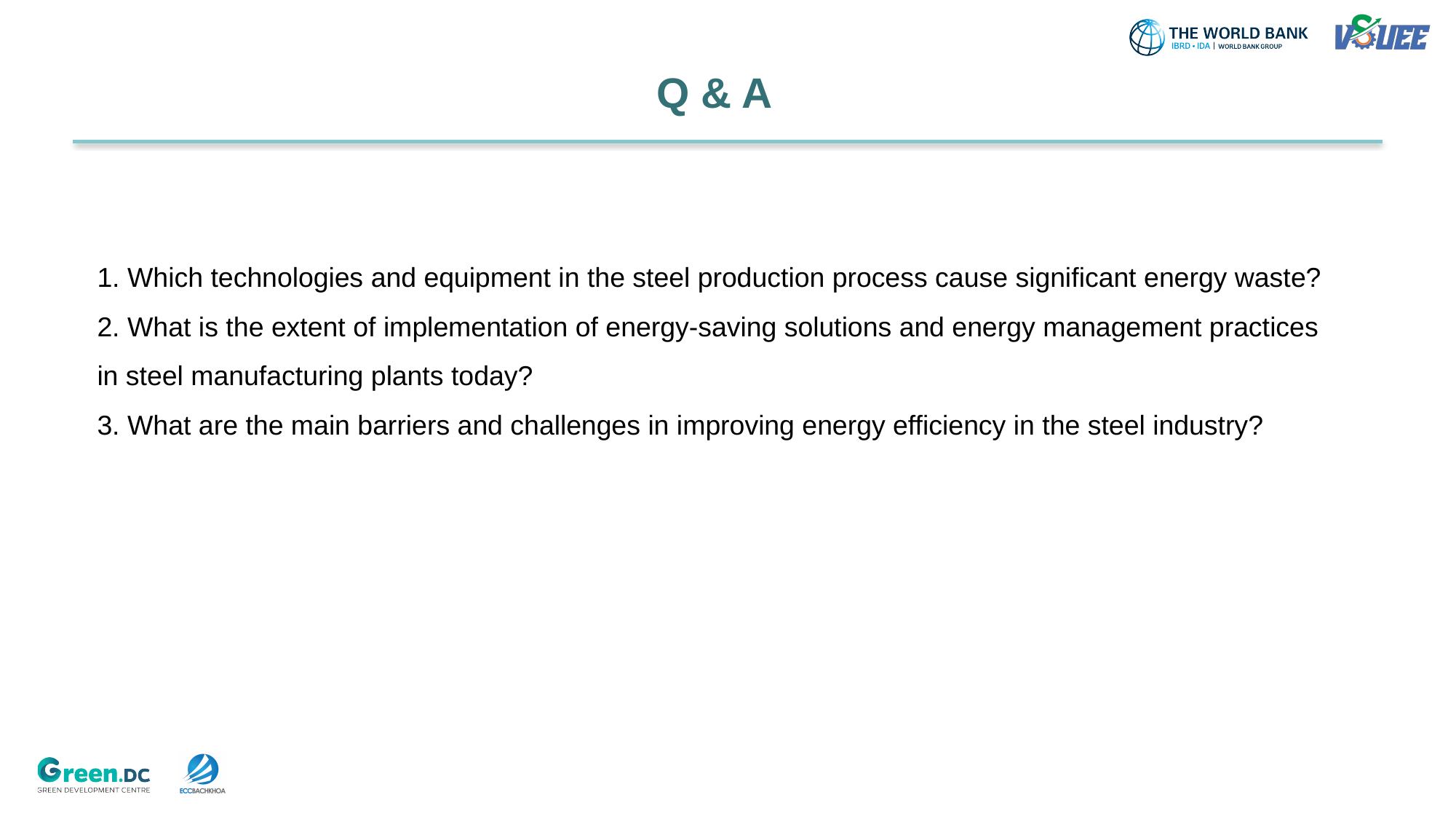

# Q & A
1. Which technologies and equipment in the steel production process cause significant energy waste?
2. What is the extent of implementation of energy-saving solutions and energy management practices in steel manufacturing plants today?
3. What are the main barriers and challenges in improving energy efficiency in the steel industry?